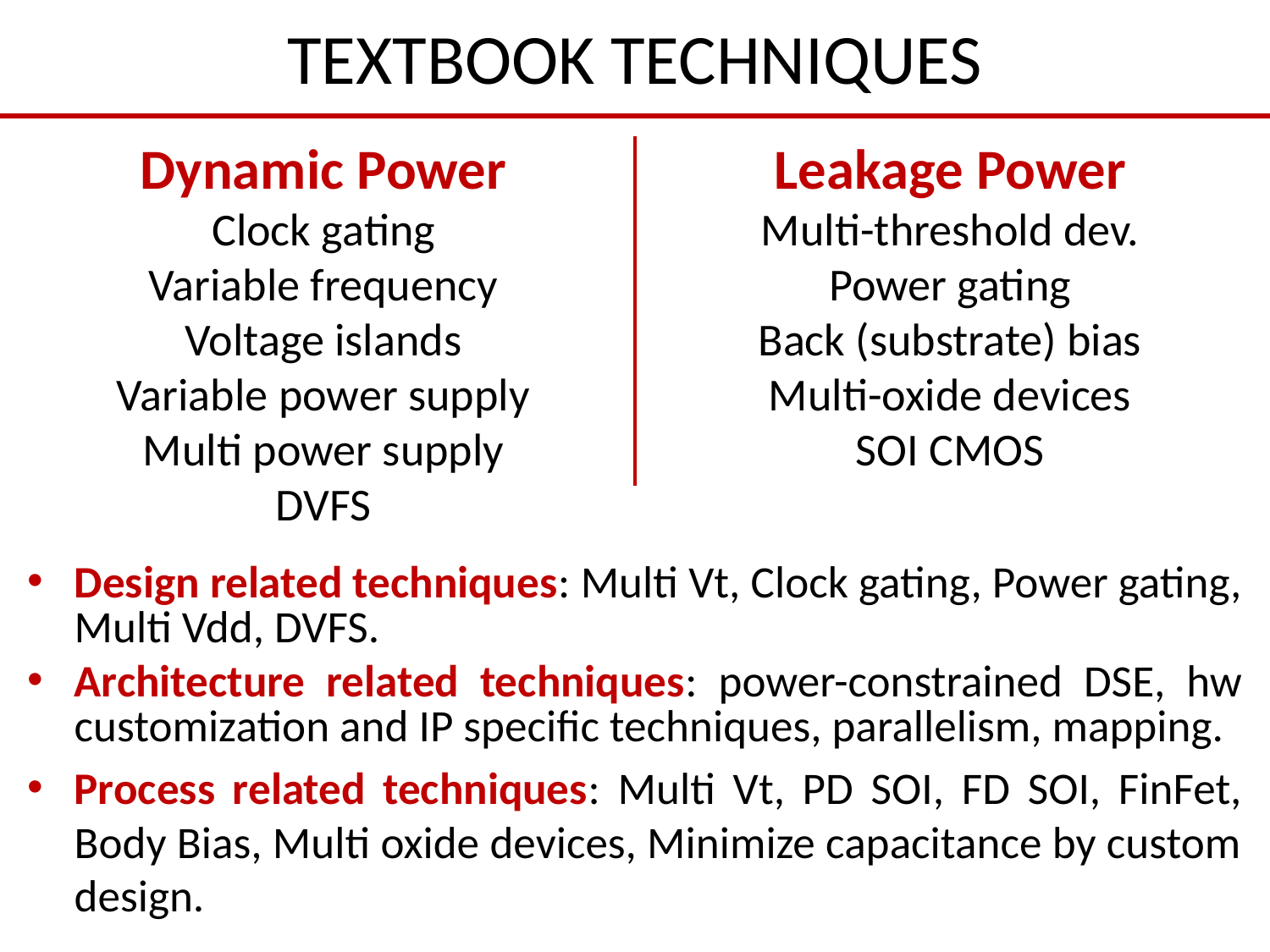

# TEXTBOOK TECHNIQUES
Dynamic Power
Clock gating
Variable frequency
Voltage islands
Variable power supply
Multi power supply
DVFS

Leakage Power
Multi-threshold dev.
Power gating
Back (substrate) bias
Multi-oxide devices
SOI CMOS

Design related techniques: Multi Vt, Clock gating, Power gating, Multi Vdd, DVFS.
Architecture related techniques: power-constrained DSE, hw customization and IP specific techniques, parallelism, mapping.
Process related techniques: Multi Vt, PD SOI, FD SOI, FinFet, Body Bias, Multi oxide devices, Minimize capacitance by custom design.